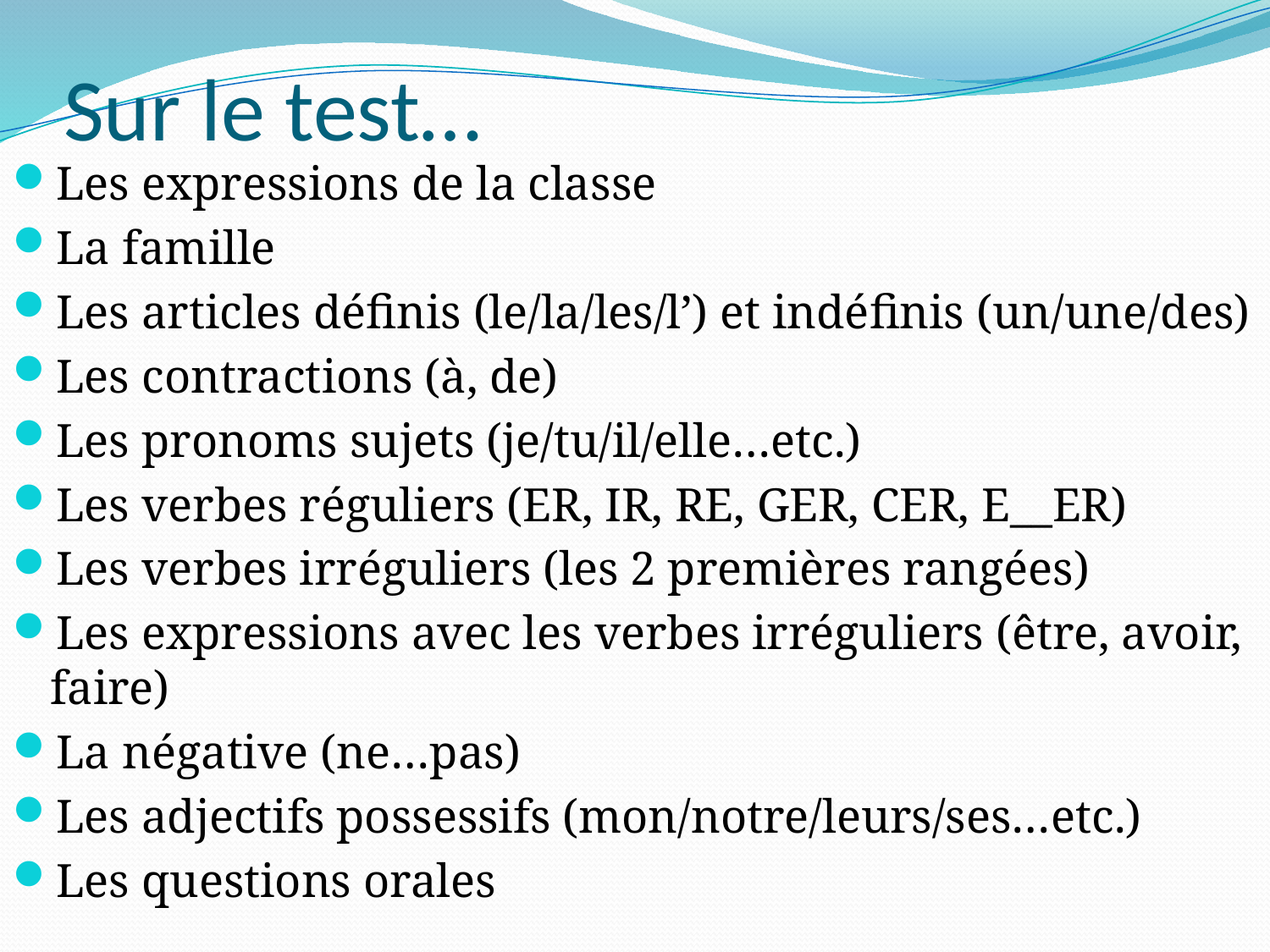

# Sur le test…
Les expressions de la classe
La famille
Les articles définis (le/la/les/l’) et indéfinis (un/une/des)
Les contractions (à, de)
Les pronoms sujets (je/tu/il/elle…etc.)
Les verbes réguliers (ER, IR, RE, GER, CER, E__ER)
Les verbes irréguliers (les 2 premières rangées)
Les expressions avec les verbes irréguliers (être, avoir, faire)
La négative (ne…pas)
Les adjectifs possessifs (mon/notre/leurs/ses…etc.)
Les questions orales